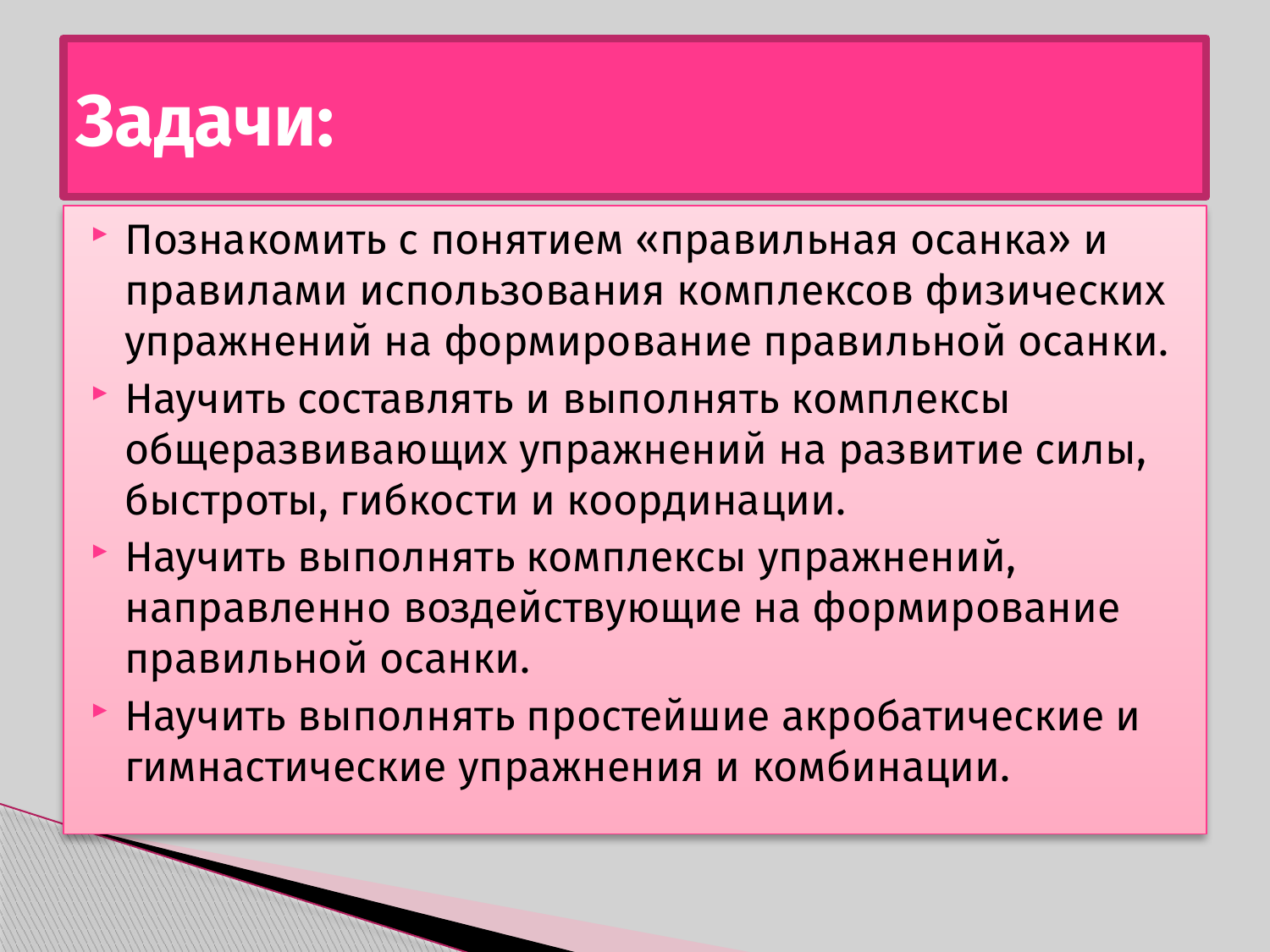

# Задачи:
Познакомить с понятием «правильная осанка» и правилами использования комплексов физических упражнений на формирование правильной осанки.
Научить составлять и выполнять комплексы общеразвивающих упражнений на развитие силы, быстроты, гибкости и координации.
Научить выполнять комплексы упражнений, направленно воздействующие на формирование правильной осанки.
Научить выполнять простейшие акробатические и гимнастические упражнения и комбинации.